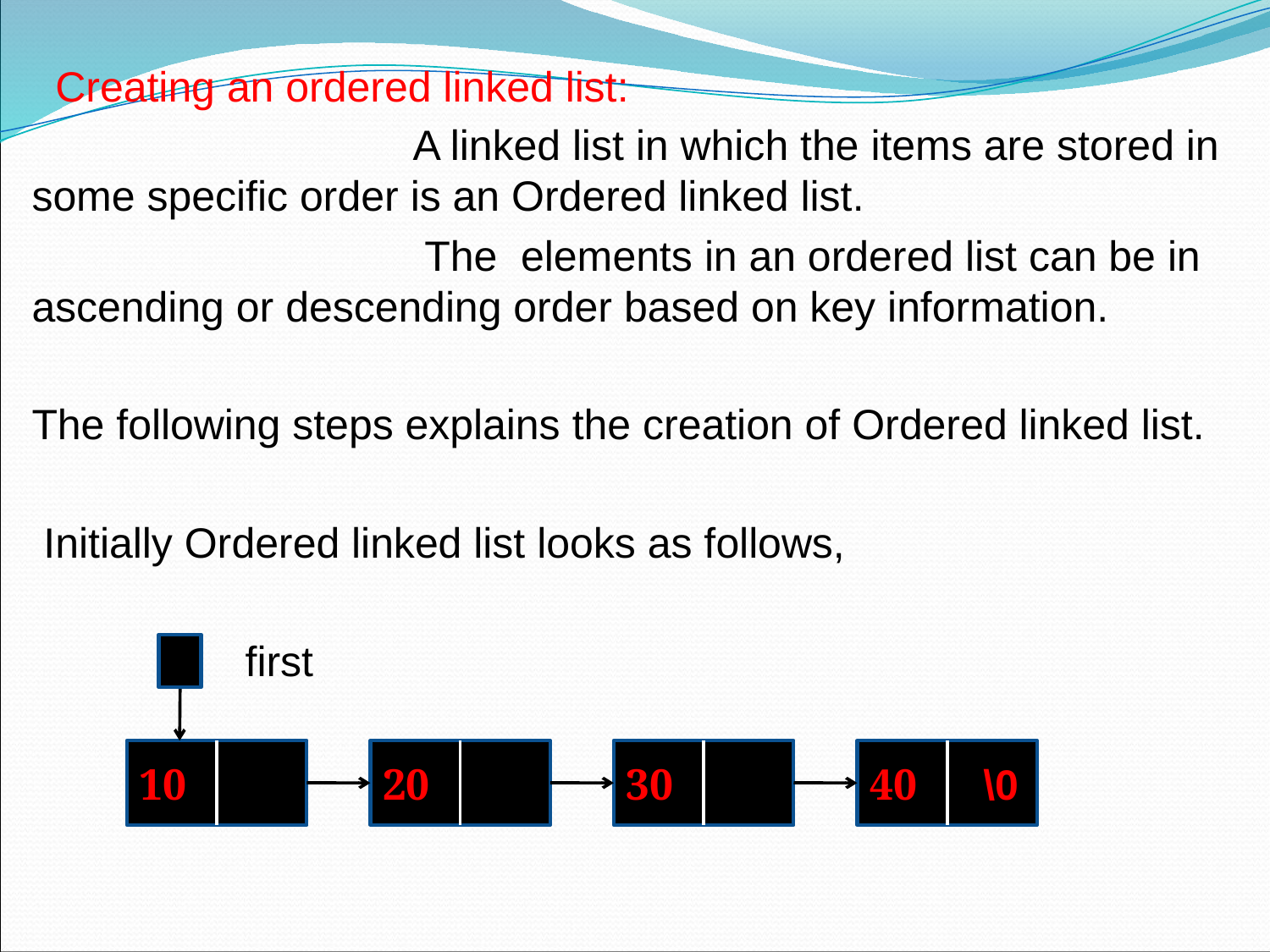

#
  Creating an ordered linked list:
			A linked list in which the items are stored in some specific order is an Ordered linked list.
			 The  elements in an ordered list can be in ascending or descending order based on key information.

The following steps explains the creation of Ordered linked list.

 Initially Ordered linked list looks as follows,

                  first

10
20
30
40      \0